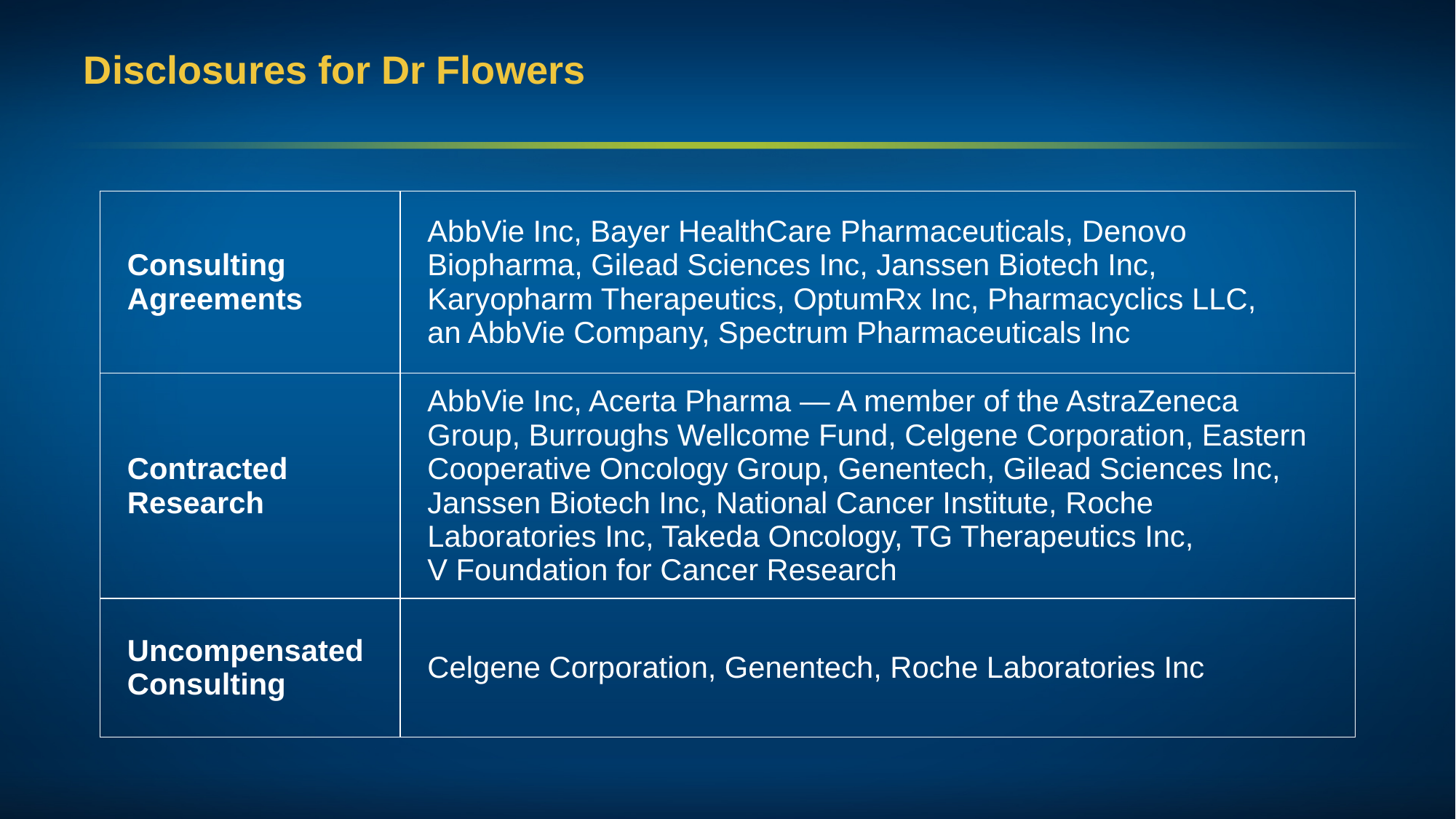

# Disclosures for Dr Flowers
| Consulting Agreements | AbbVie Inc, Bayer HealthCare Pharmaceuticals, Denovo Biopharma, Gilead Sciences Inc, Janssen Biotech Inc, Karyopharm Therapeutics, OptumRx Inc, Pharmacyclics LLC, an AbbVie Company, Spectrum Pharmaceuticals Inc |
| --- | --- |
| Contracted Research | AbbVie Inc, Acerta Pharma — A member of the AstraZeneca Group, Burroughs Wellcome Fund, Celgene Corporation, Eastern Cooperative Oncology Group, Genentech, Gilead Sciences Inc, Janssen Biotech Inc, National Cancer Institute, Roche Laboratories Inc, Takeda Oncology, TG Therapeutics Inc, V Foundation for Cancer Research |
| Uncompensated Consulting | Celgene Corporation, Genentech, Roche Laboratories Inc |